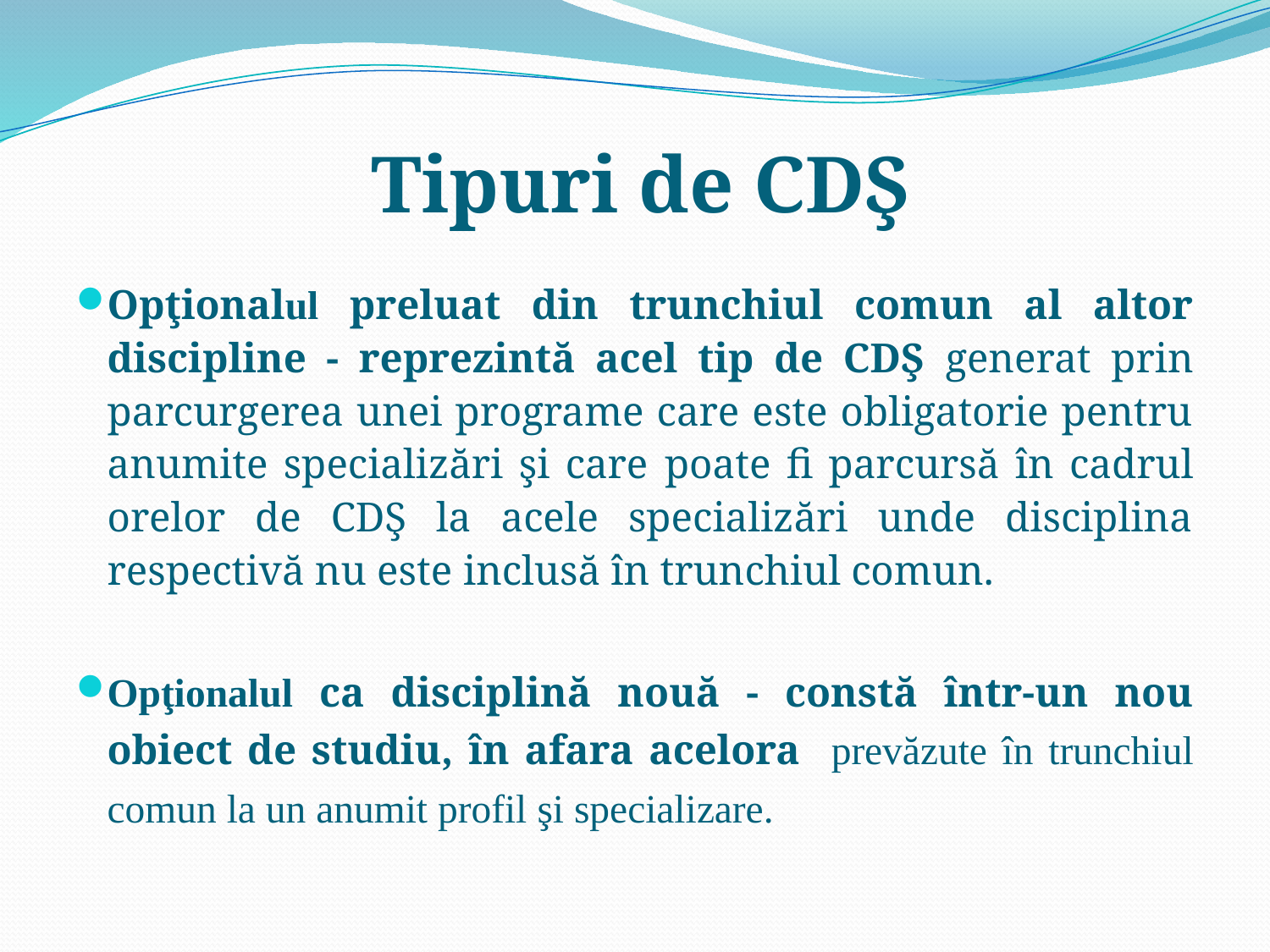

# Tipuri de CDŞ
Opţionalul preluat din trunchiul comun al altor discipline - reprezintă acel tip de CDŞ generat prin parcurgerea unei programe care este obligatorie pentru anumite specializări şi care poate fi parcursă în cadrul orelor de CDŞ la acele specializări unde disciplina respectivă nu este inclusă în trunchiul comun.

Opţionalul ca disciplină nouă - constă într-un nou obiect de studiu, în afara acelora  prevăzute în trunchiul comun la un anumit profil şi specializare.